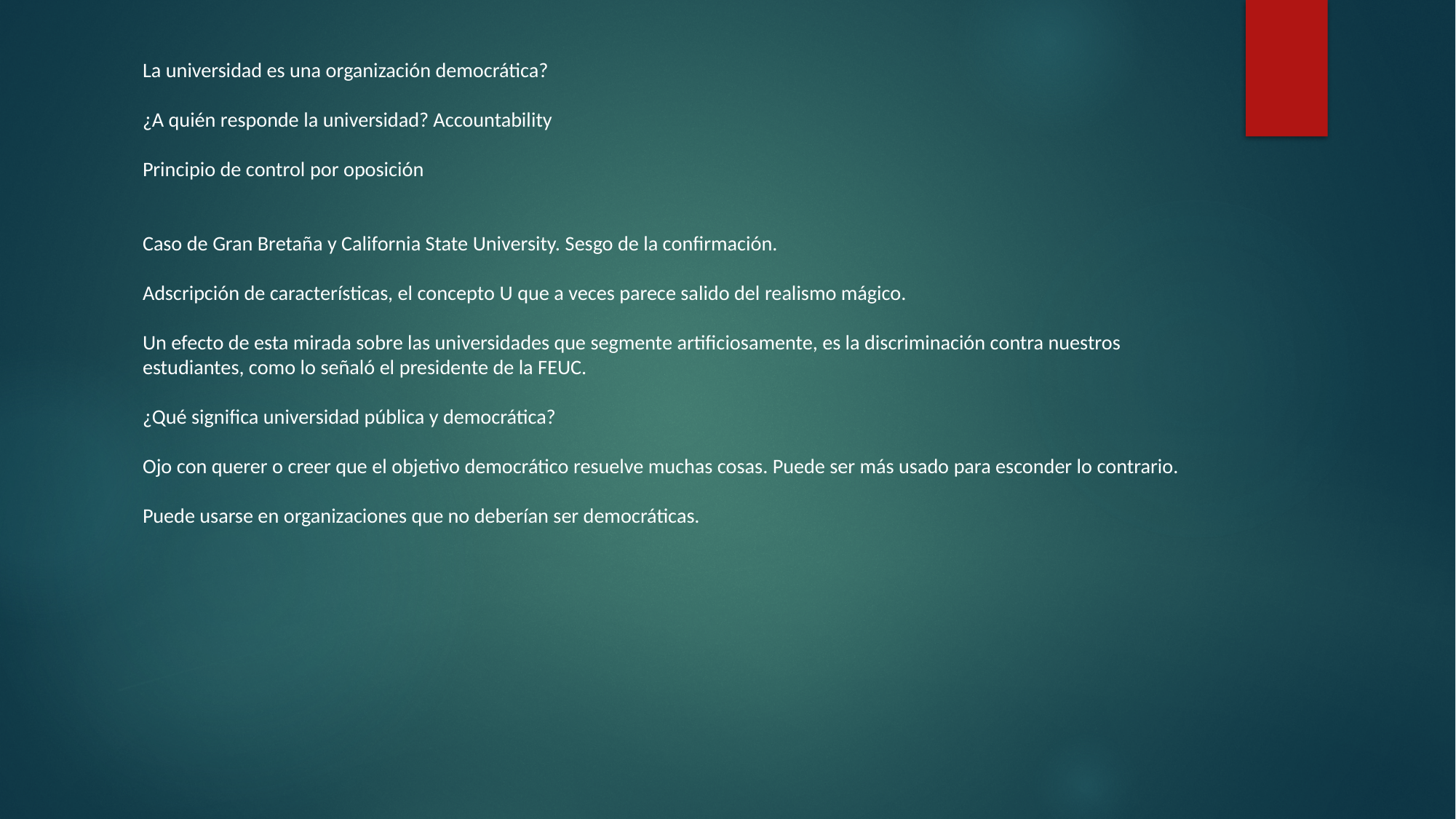

La universidad es una organización democrática?

¿A quién responde la universidad? Accountability

Principio de control por oposición

Caso de Gran Bretaña y California State University. Sesgo de la confirmación.

Adscripción de características, el concepto U que a veces parece salido del realismo mágico.

Un efecto de esta mirada sobre las universidades que segmente artificiosamente, es la discriminación contra nuestros estudiantes, como lo señaló el presidente de la FEUC.

¿Qué significa universidad pública y democrática?

Ojo con querer o creer que el objetivo democrático resuelve muchas cosas. Puede ser más usado para esconder lo contrario.

Puede usarse en organizaciones que no deberían ser democráticas.